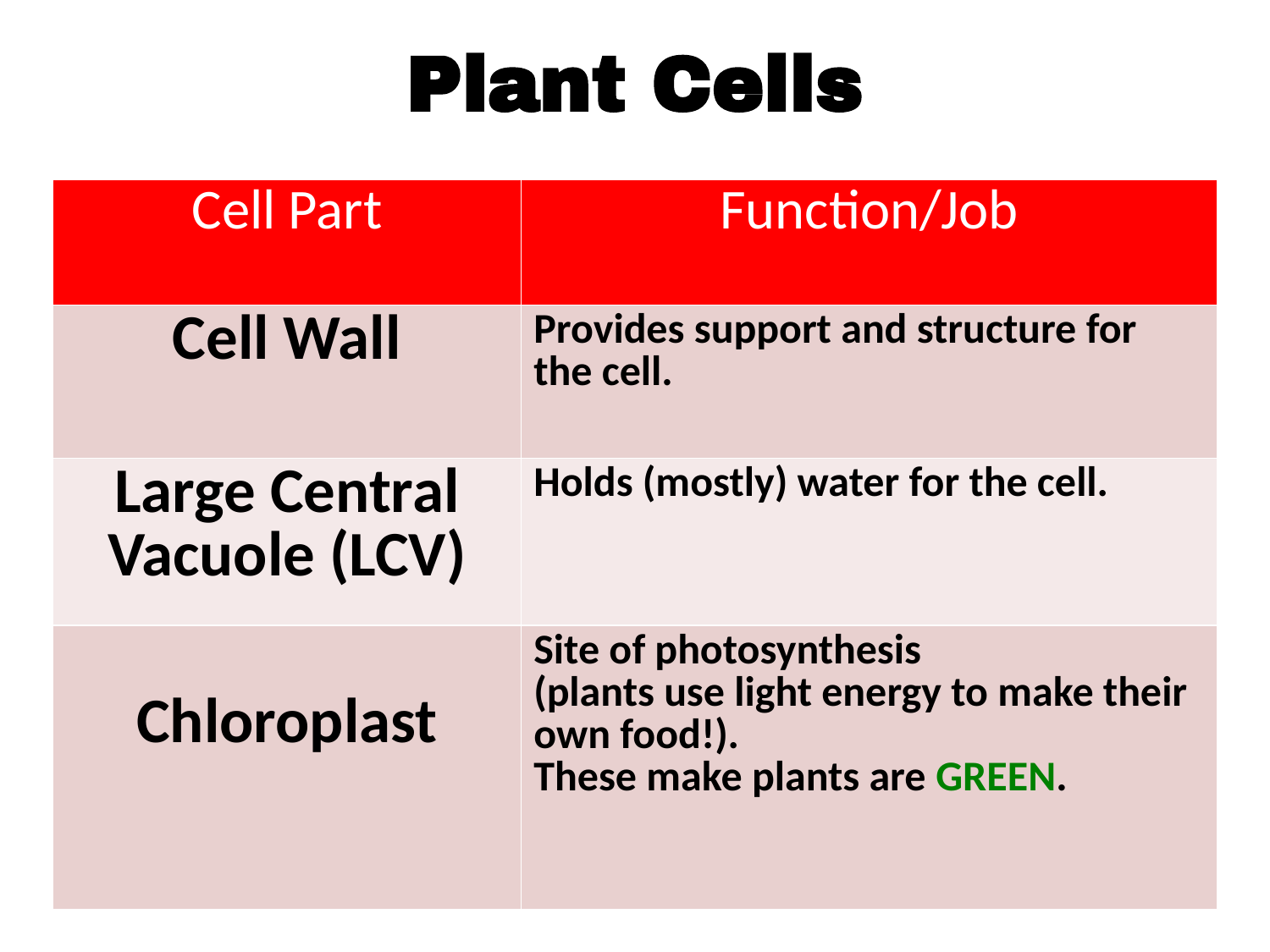

# Plant Cells
| Cell Part | Function/Job |
| --- | --- |
| Cell Wall | Provides support and structure for the cell. |
| Large Central Vacuole (LCV) | Holds (mostly) water for the cell. |
| Chloroplast | Site of photosynthesis (plants use light energy to make their own food!). These make plants are GREEN. |